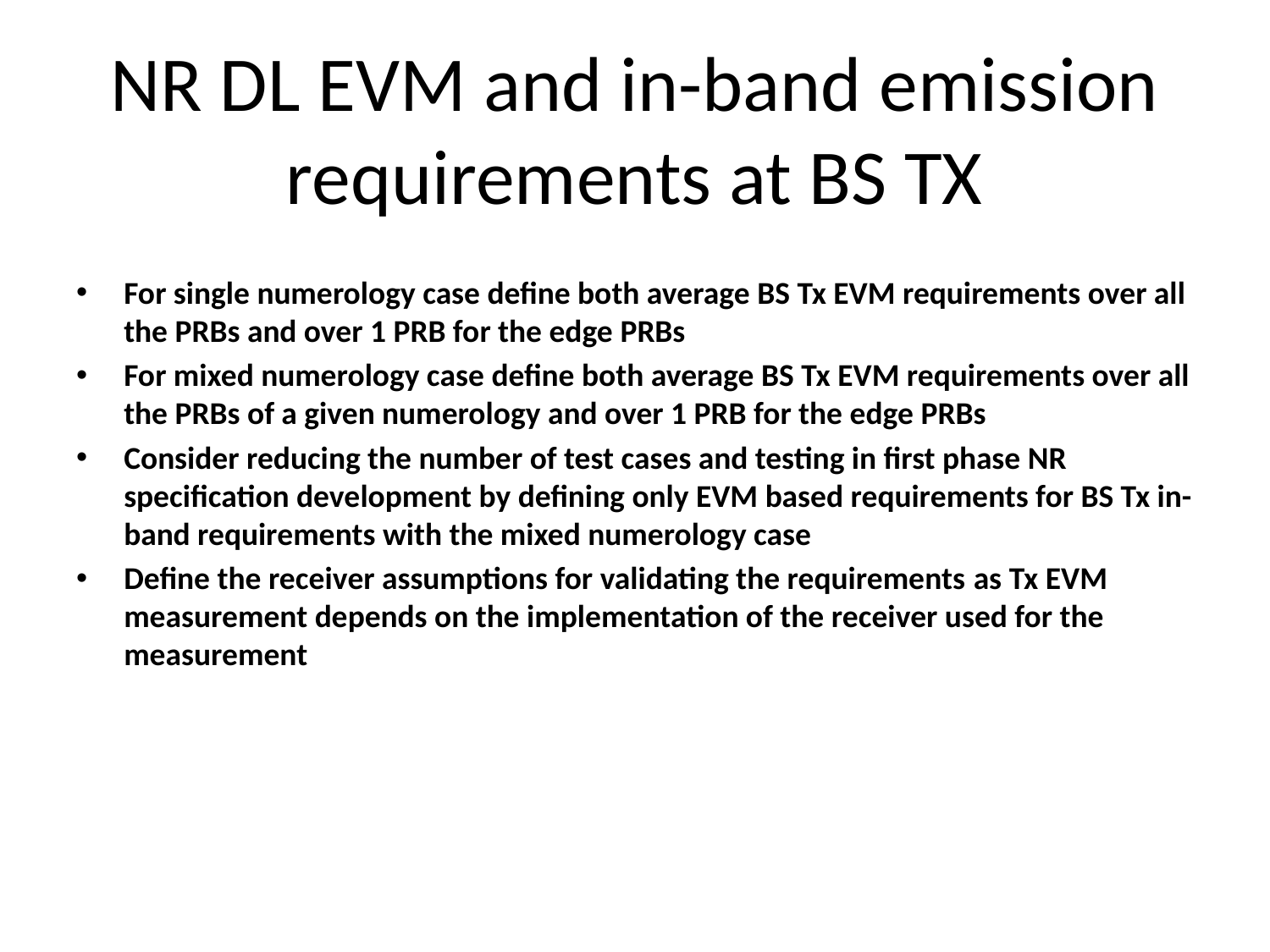

# NR DL EVM and in-band emission requirements at BS TX
For single numerology case define both average BS Tx EVM requirements over all the PRBs and over 1 PRB for the edge PRBs
For mixed numerology case define both average BS Tx EVM requirements over all the PRBs of a given numerology and over 1 PRB for the edge PRBs
Consider reducing the number of test cases and testing in first phase NR specification development by defining only EVM based requirements for BS Tx in-band requirements with the mixed numerology case
Define the receiver assumptions for validating the requirements as Tx EVM measurement depends on the implementation of the receiver used for the measurement